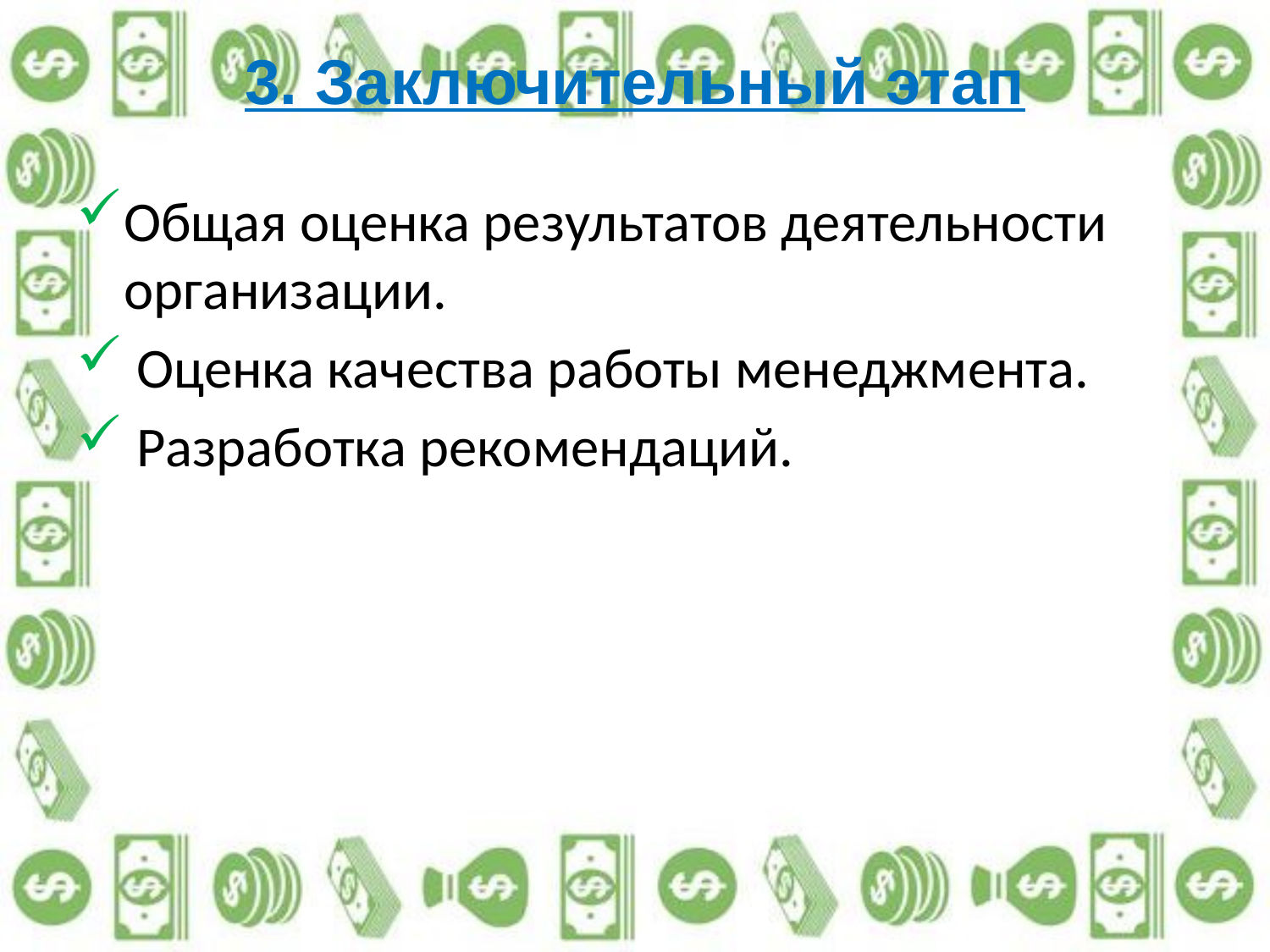

# 3. Заключительный этап
Общая оценка результатов деятельности организации.
 Оценка качества работы менеджмента.
 Разработка рекомендаций.